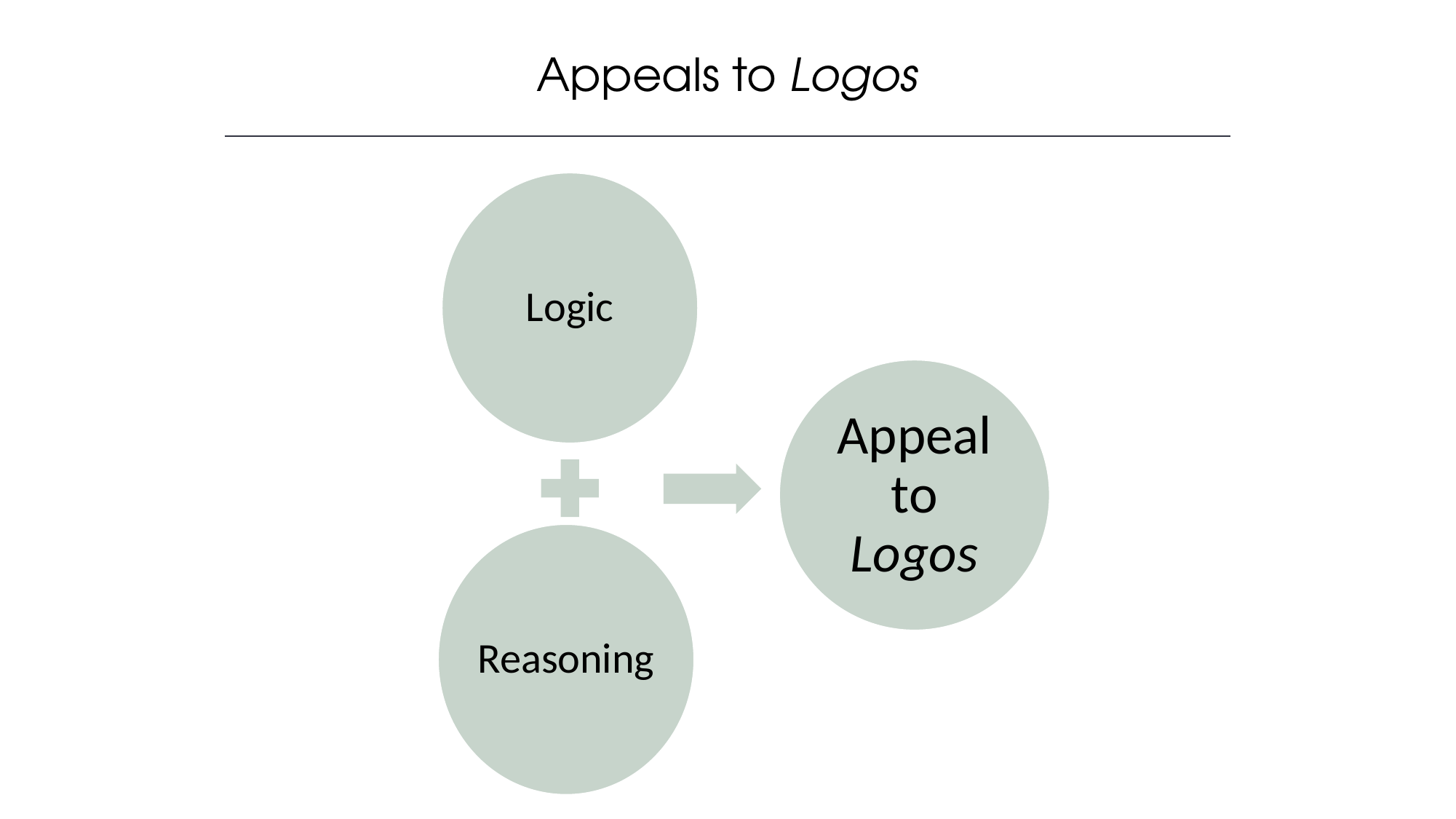

Appeals to Logos
HAWKES LEARNING
Logic

Appeal to Logos

Reasoning
HAWKES LEARNING